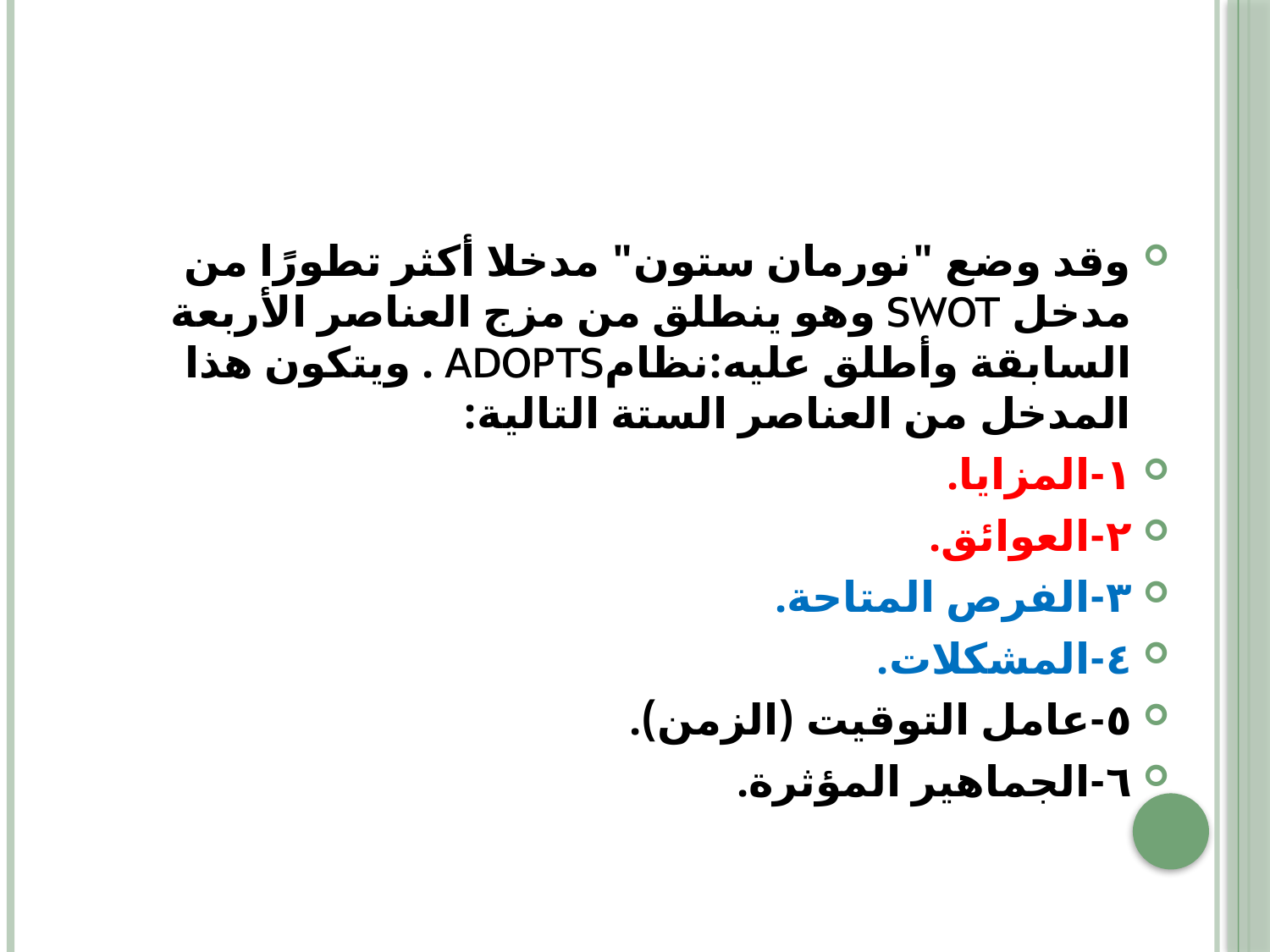

#

وقد وضع "نورمان ستون" مدخلا أكثر تطورًا من مدخل SWOT وهو ينطلق من مزج العناصر الأربعة السابقة وأطلق عليه:نظامADOPTS . ويتكون هذا المدخل من العناصر الستة التالية:
١-المزايا.
٢-العوائق.
٣-الفرص المتاحة.
٤-المشكلات.
٥-عامل التوقيت (الزمن).
٦-الجماهير المؤثرة.